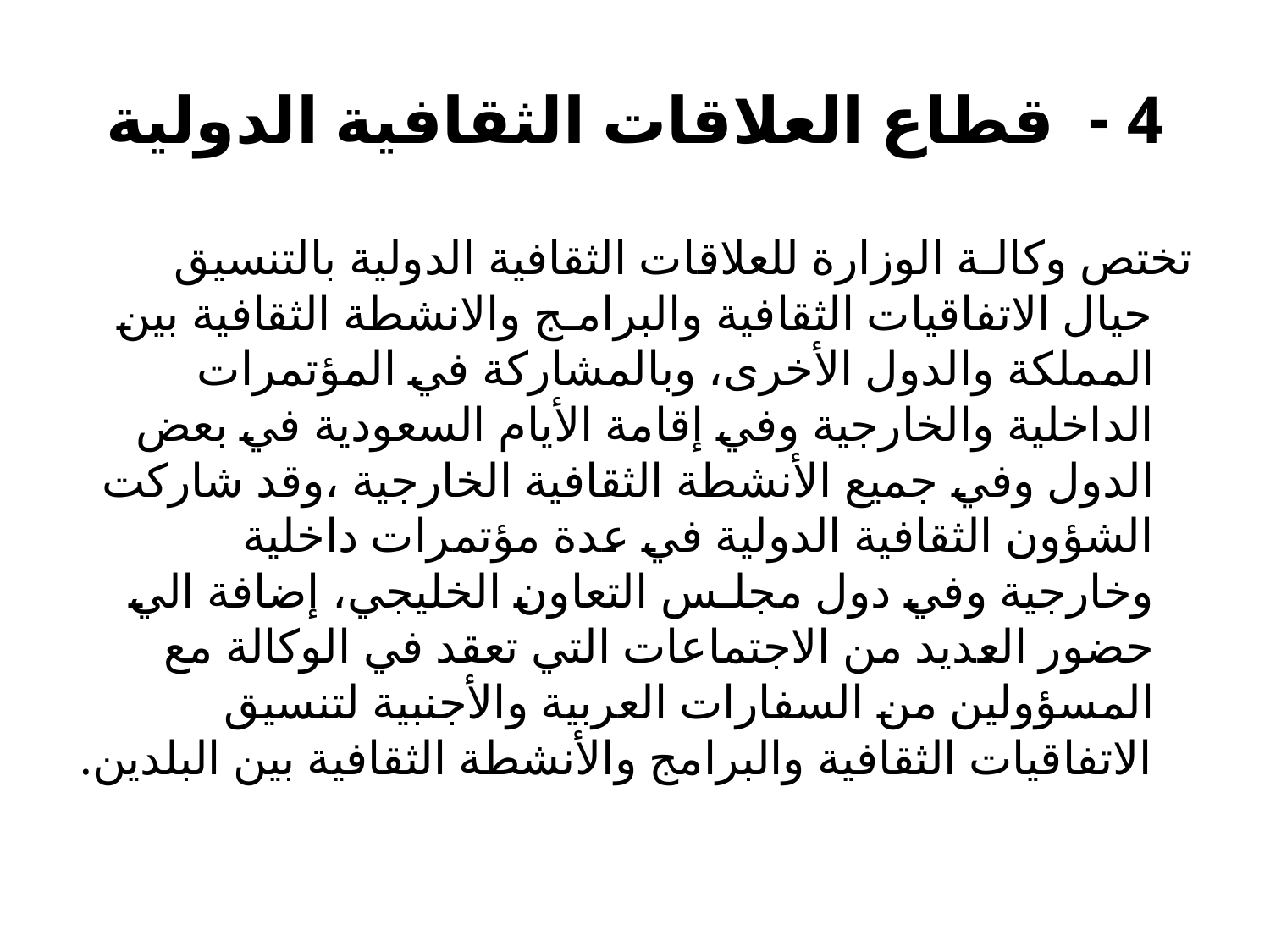

# 4 -  قطاع العلاقات الثقافية الدولية
تختص وكالـة الوزارة للعلاقات الثقافية الدولية بالتنسيق حيال الاتفاقيات الثقافية والبرامـج والانشطة الثقافية بين المملكة والدول الأخرى، وبالمشاركة في المؤتمرات الداخلية والخارجية وفي إقامة الأيام السعودية في بعض الدول وفي جميع الأنشطة الثقافية الخارجية ،وقد شاركت  الشؤون الثقافية الدولية في عدة مؤتمرات داخلية وخارجية وفي دول مجلـس التعاون الخليجي، إضافة الي حضور العديد من الاجتماعات التي تعقد في الوكالة مع المسؤولين من السفارات العربية والأجنبية لتنسيق الاتفاقيات الثقافية والبرامج والأنشطة الثقافية بين البلدين.